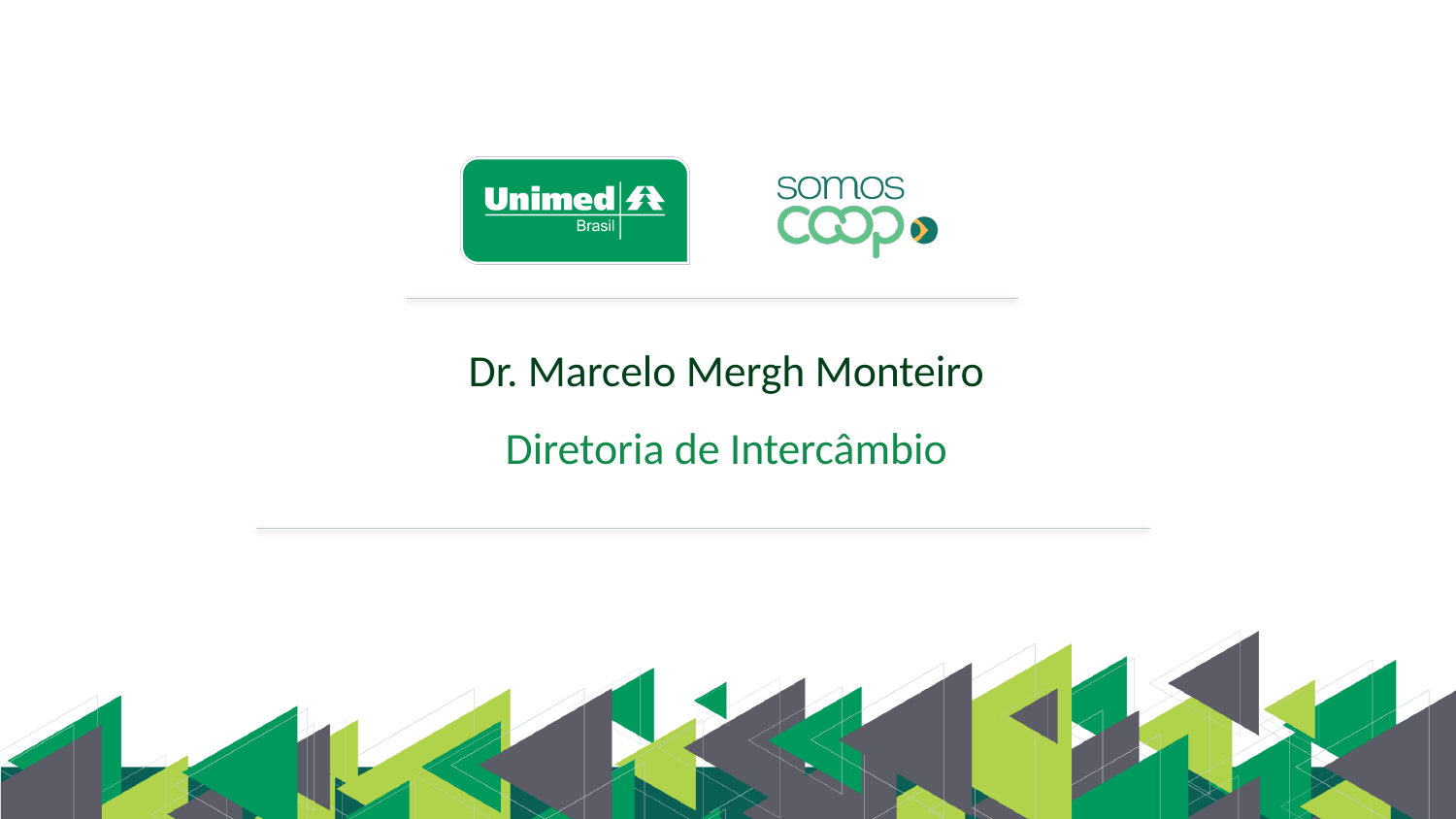

Dr. Marcelo Mergh Monteiro
Diretoria de Intercâmbio